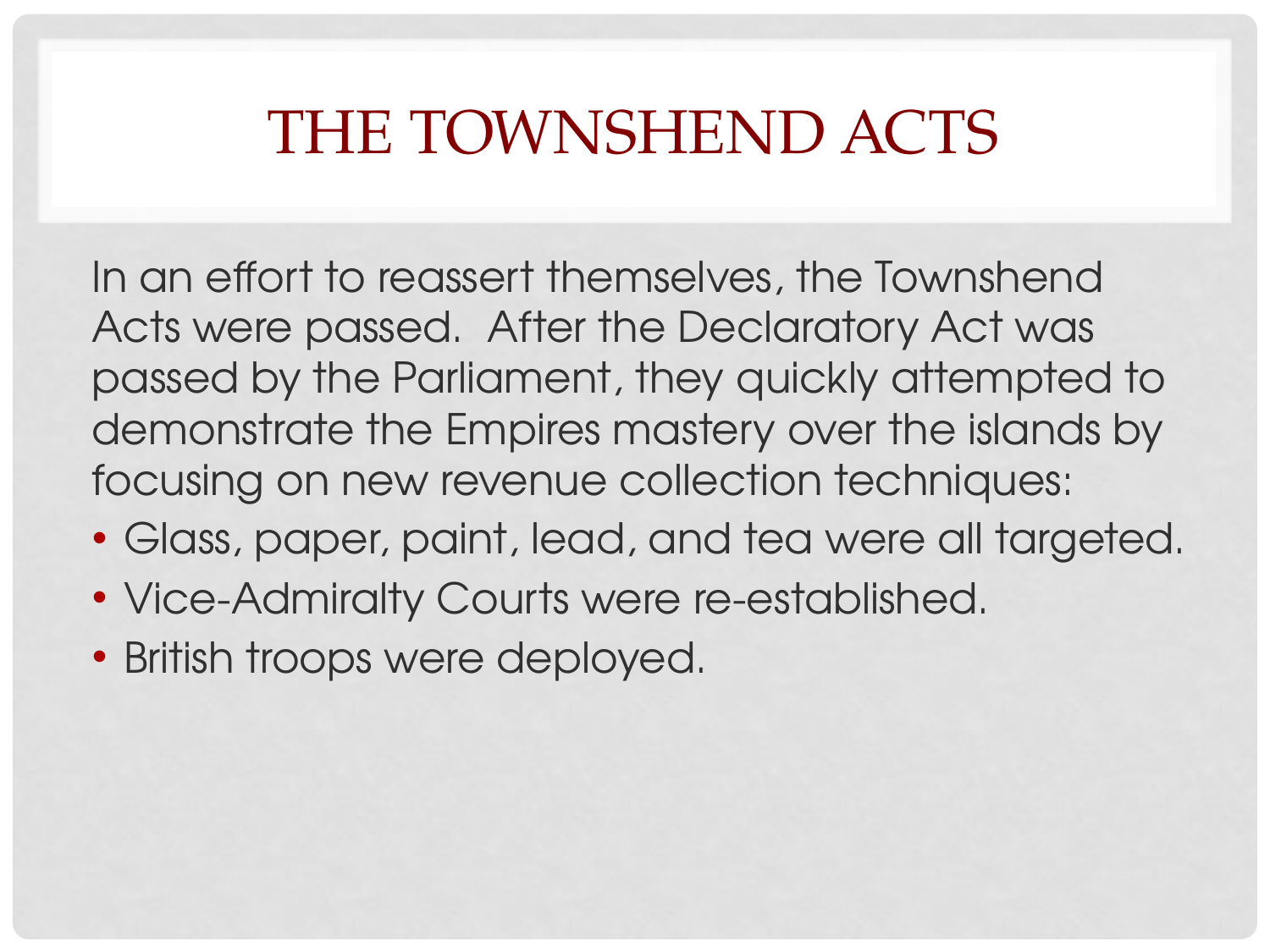

# The Townshend Acts
In an effort to reassert themselves, the Townshend Acts were passed.  After the Declaratory Act was passed by the Parliament, they quickly attempted to demonstrate the Empires mastery over the islands by focusing on new revenue collection techniques:
Glass, paper, paint, lead, and tea were all targeted.
Vice-Admiralty Courts were re-established.
British troops were deployed.